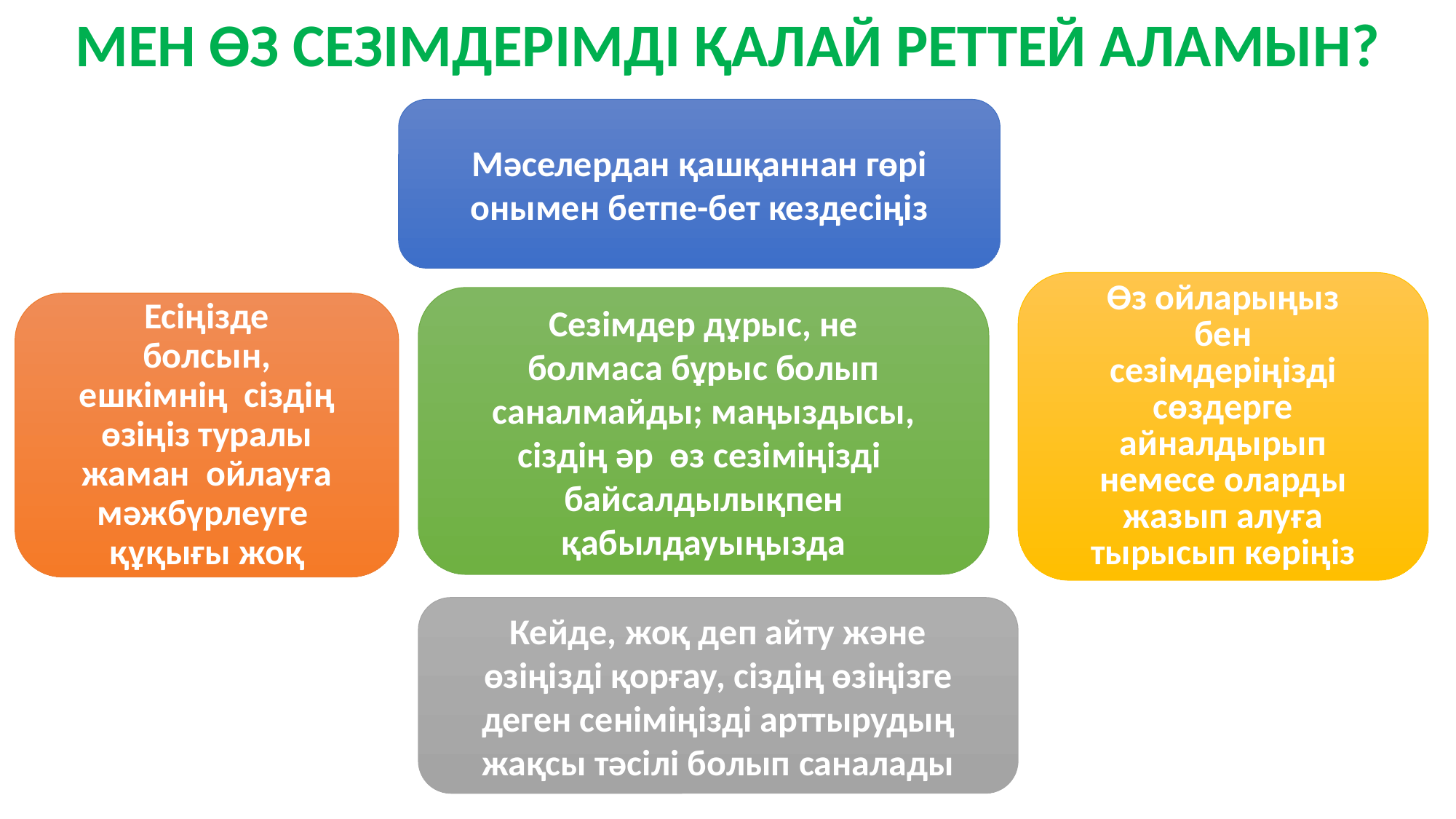

# МЕН ӨЗ СЕЗІМДЕРІМДІ ҚАЛАЙ РЕТТЕЙ АЛАМЫН?
Мәселердан қашқаннан гөрі онымен бетпе-бет кездесіңіз
Өз ойларыңыз бен сезімдеріңізді сөздерге айналдырып немесе оларды жазып алуға тырысып көріңіз
Сезімдер дұрыс, не болмаса бұрыс болып саналмайды; маңыздысы, сіздің әр  өз сезіміңізді  байсалдылықпен қабылдауыңызда
Есіңізде болсын, ешкімнің  сіздің өзіңіз туралы жаман  ойлауға мәжбүрлеуге  құқығы жоқ
Кейде, жоқ деп айту және өзіңізді қорғау, сіздің өзіңізге деген сеніміңізді арттырудың жақсы тәсілі болып саналады